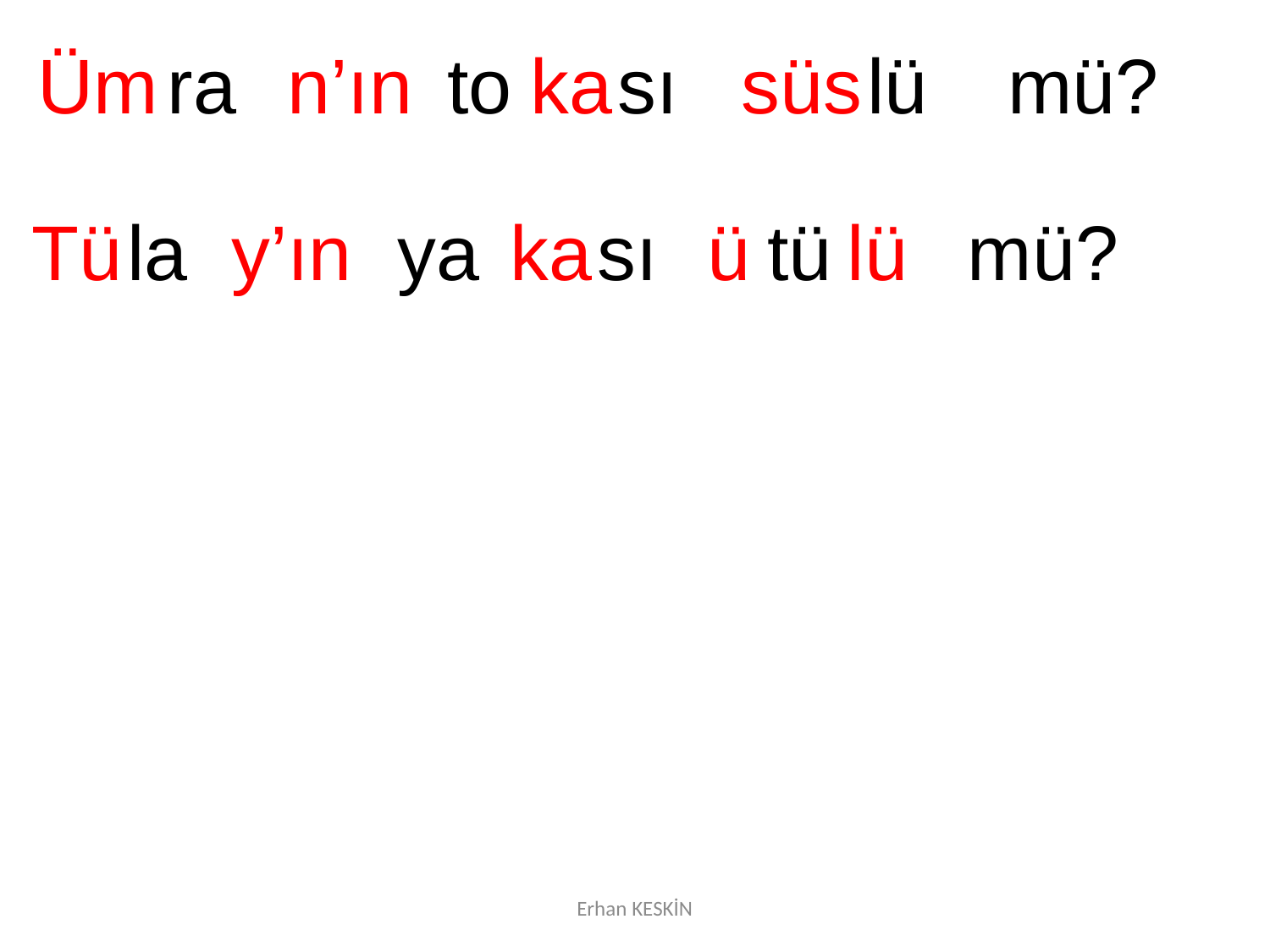

Üm
ra
n’ın
to
ka
sı
süs
lü
mü?
Tü
la
y’ın
ya
ka
sı
ü
tü
lü
mü?
Erhan KESKİN